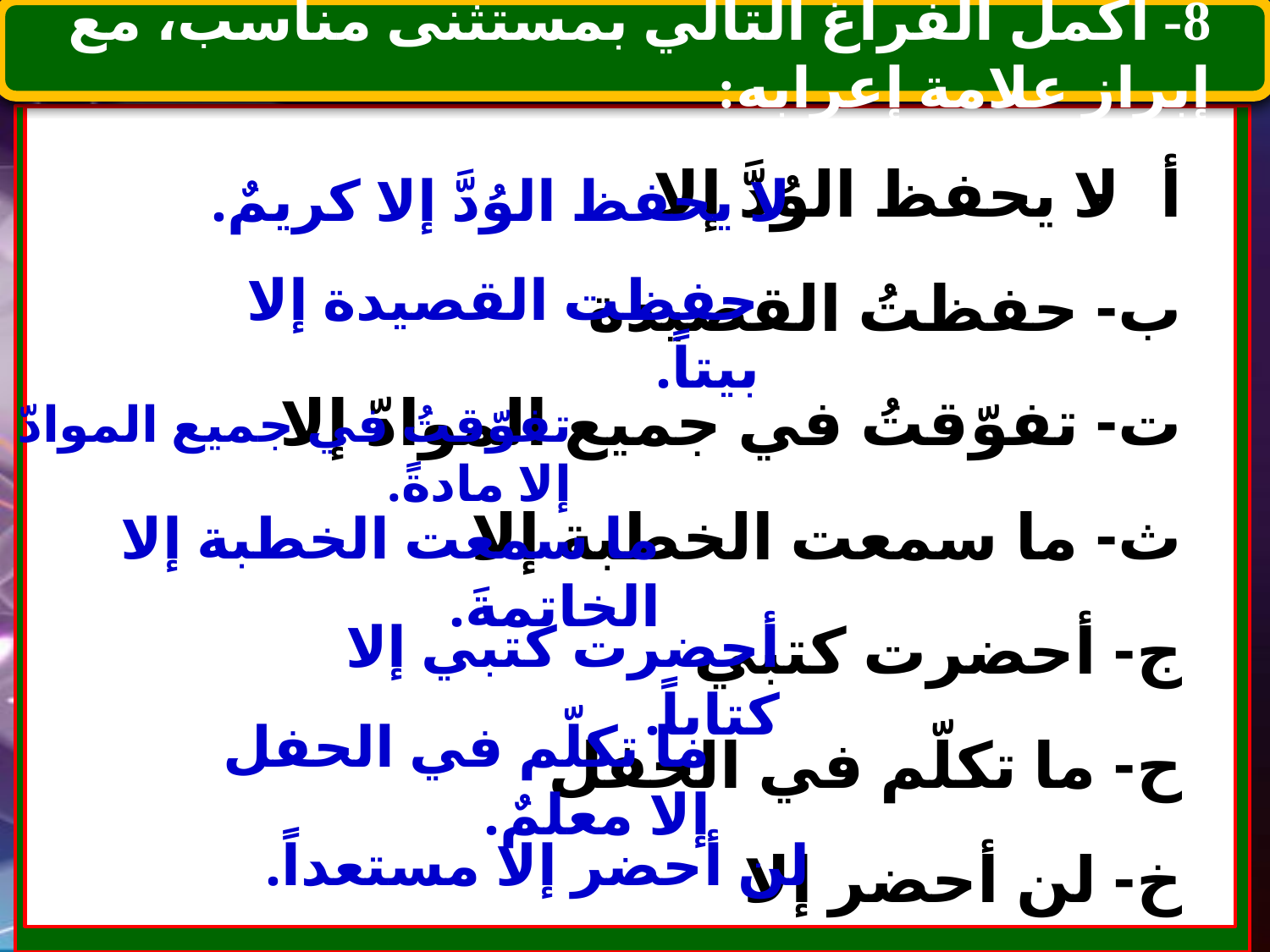

8- أكمل الفراغ التالي بمستثنى مناسب، مع إبراز علامة إعرابه:
أ- لا يحفظ الوُدَّ إلا
ب- حفظتُ القصيدة
ت- تفوّقتُ في جميع الموادّ إلا
ث- ما سمعت الخطبة إلا
ج- أحضرت كتبي
ح- ما تكلّم في الحفل
خ- لن أحضر إلا

لا يحفظ الوُدَّ إلا كريمٌ.
حفظت القصيدة إلا بيتاً.
تفوّقتُ في جميع الموادّ إلا مادةً.
ما سمعت الخطبة إلا الخاتمةَ.
أحضرت كتبي إلا كتاباً.
ما تكلّم في الحفل إلا معلمٌ.
لن أحضر إلا مستعداً.